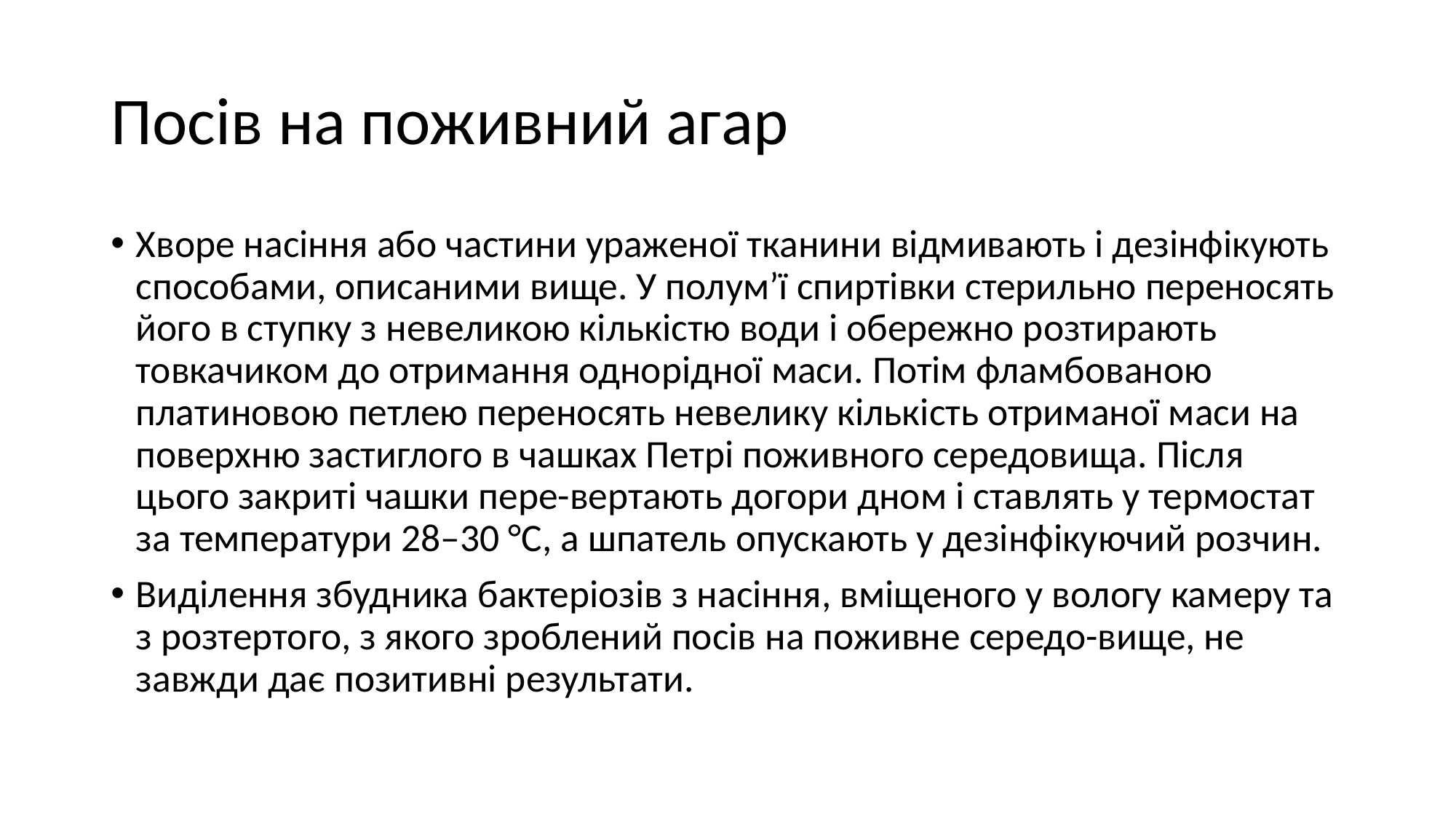

# Посів на поживний агар
Хворе насіння або частини ураженої тканини відмивають і дезінфікують способами, описаними вище. У полум’ї спиртівки стерильно переносять його в ступку з невеликою кількістю води і обережно розтирають товкачиком до отримання однорідної маси. Потім фламбованою платиновою петлею переносять невелику кількість отриманої маси на поверхню застиглого в чашках Петрі поживного середовища. Після цього закриті чашки пере-вертають догори дном і ставлять у термостат за температури 28–30 °С, а шпатель опускають у дезінфікуючий розчин.
Виділення збудника бактеріозів з насіння, вміщеного у вологу камеру та з розтертого, з якого зроблений посів на поживне середо-вище, не завжди дає позитивні результати.